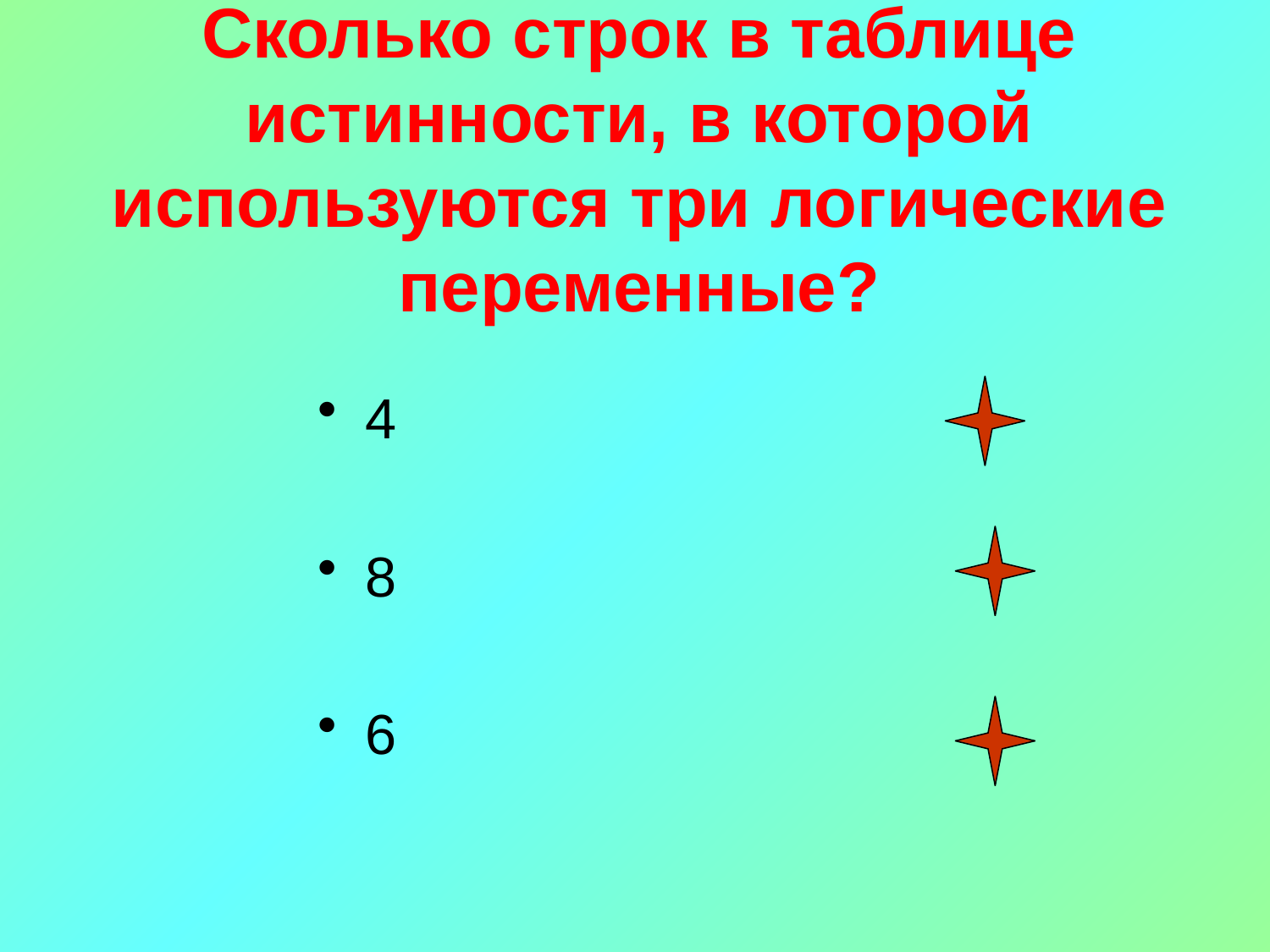

# Сколько строк в таблице истинности, в которой используются три логические переменные?
4

8

6